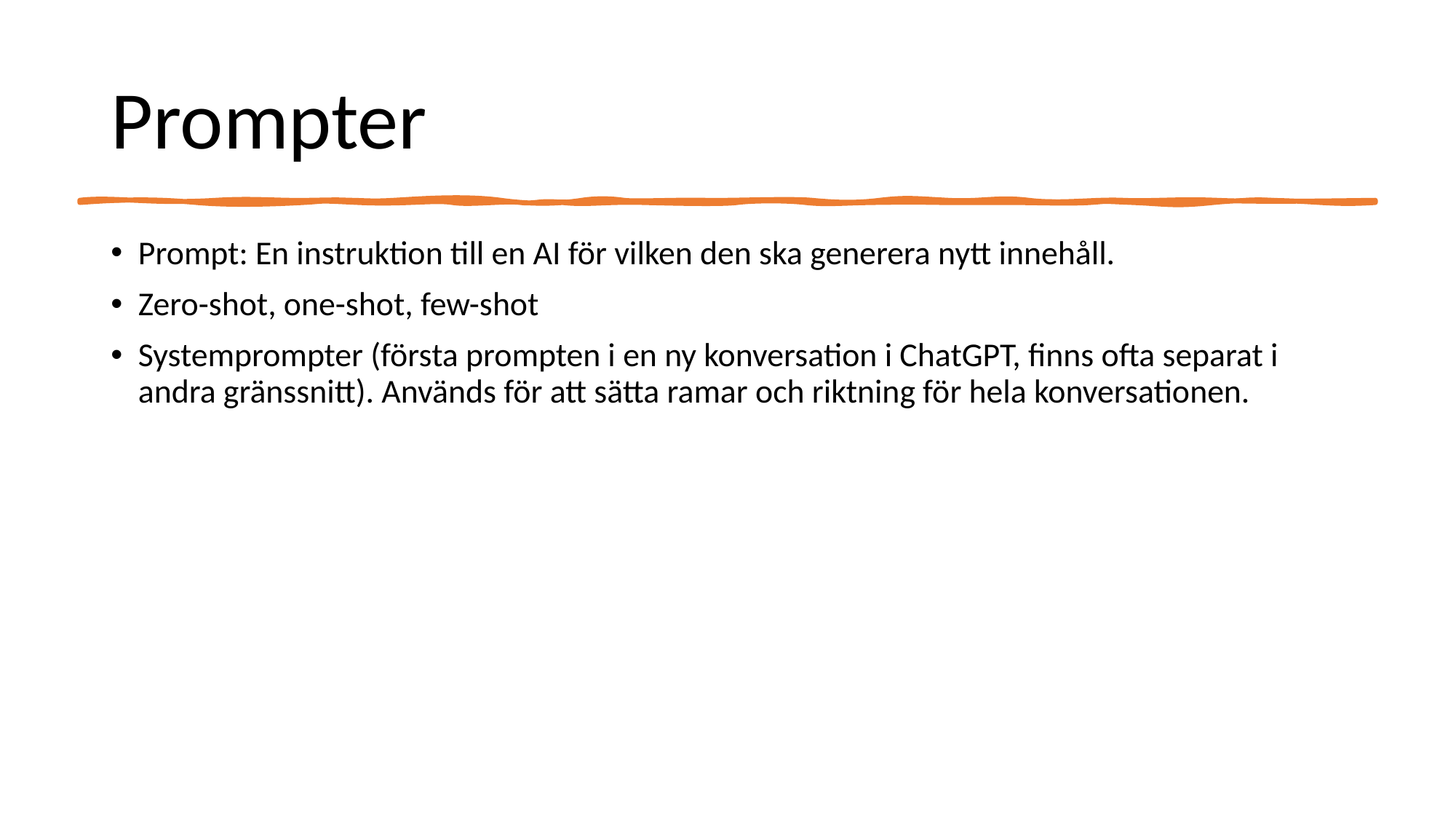

# Prompter

Prompt: En instruktion till en AI för vilken den ska generera nytt innehåll.
Zero-shot, one-shot, few-shot
Systemprompter (första prompten i en ny konversation i ChatGPT, finns ofta separat i andra gränssnitt). Används för att sätta ramar och riktning för hela konversationen.